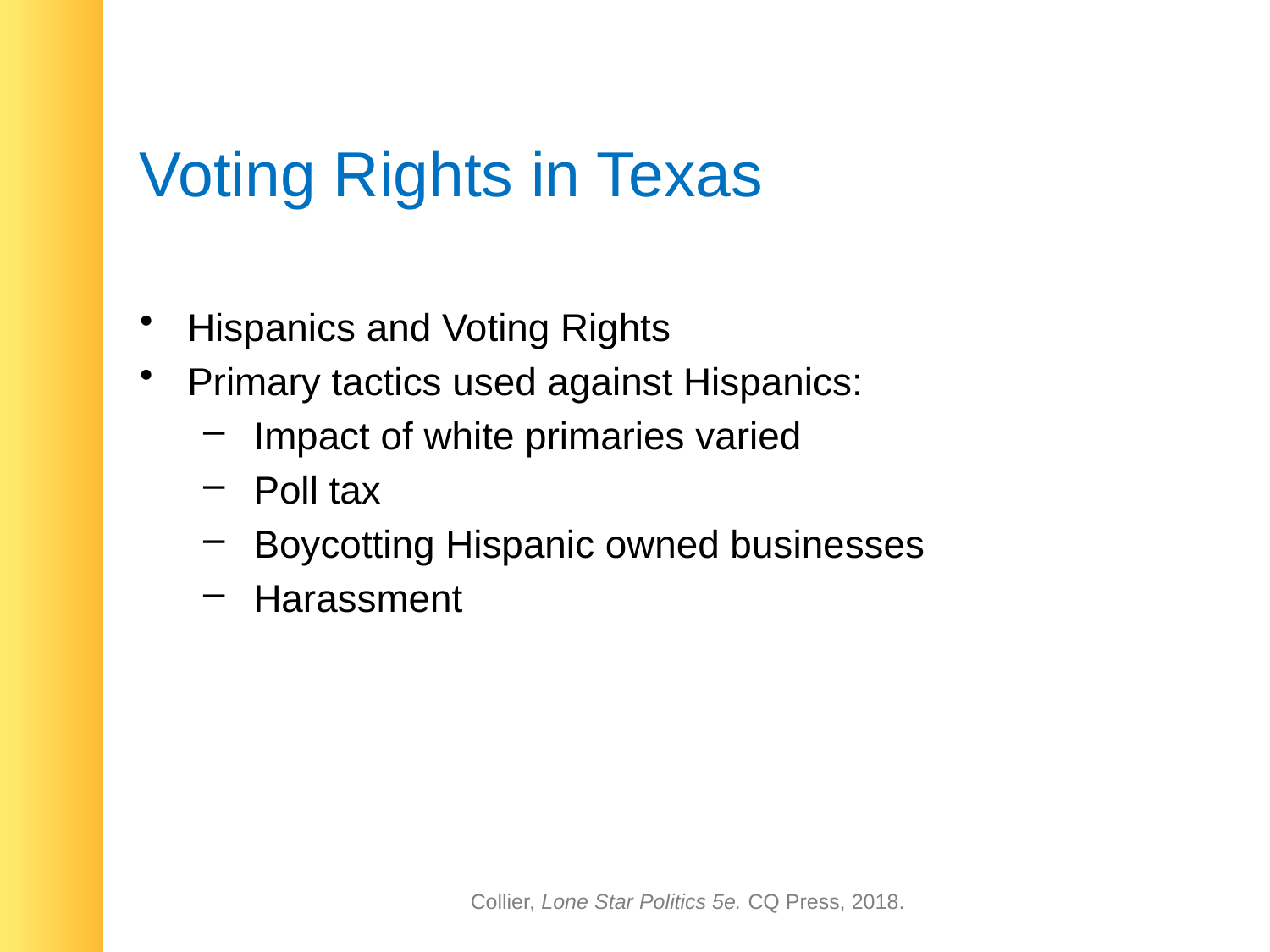

# Voting Rights in Texas
Hispanics and Voting Rights
Primary tactics used against Hispanics:
 Impact of white primaries varied
 Poll tax
 Boycotting Hispanic owned businesses
 Harassment
Collier, Lone Star Politics 5e. CQ Press, 2018.